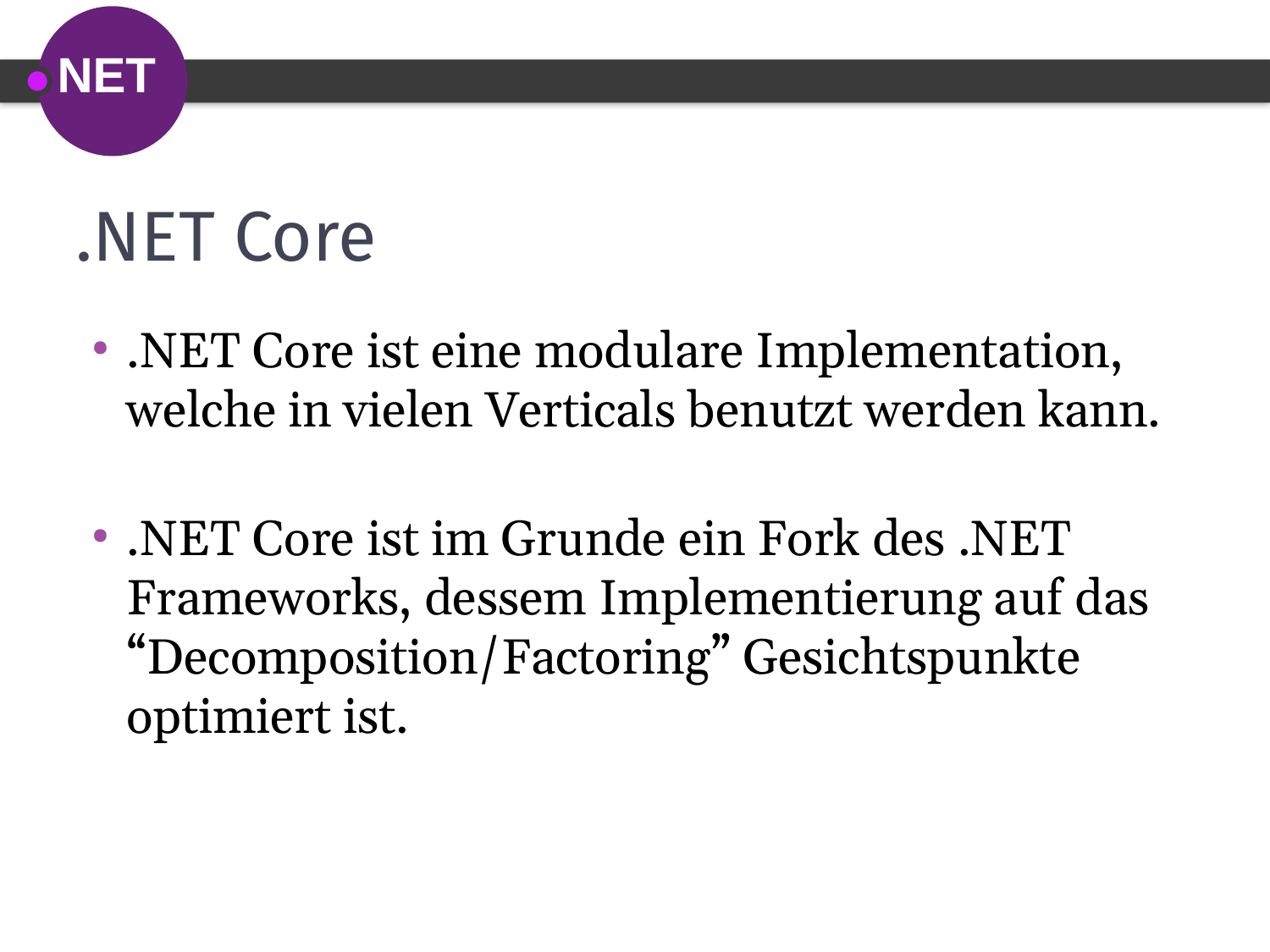

# .NET Core
.NET Core ist eine modulare Implementation, welche in vielen Verticals benutzt werden kann.

.NET Core ist im Grunde ein Fork des .NET Frameworks, dessem Implementierung auf das “Decomposition/Factoring” Gesichtspunkte optimiert ist.